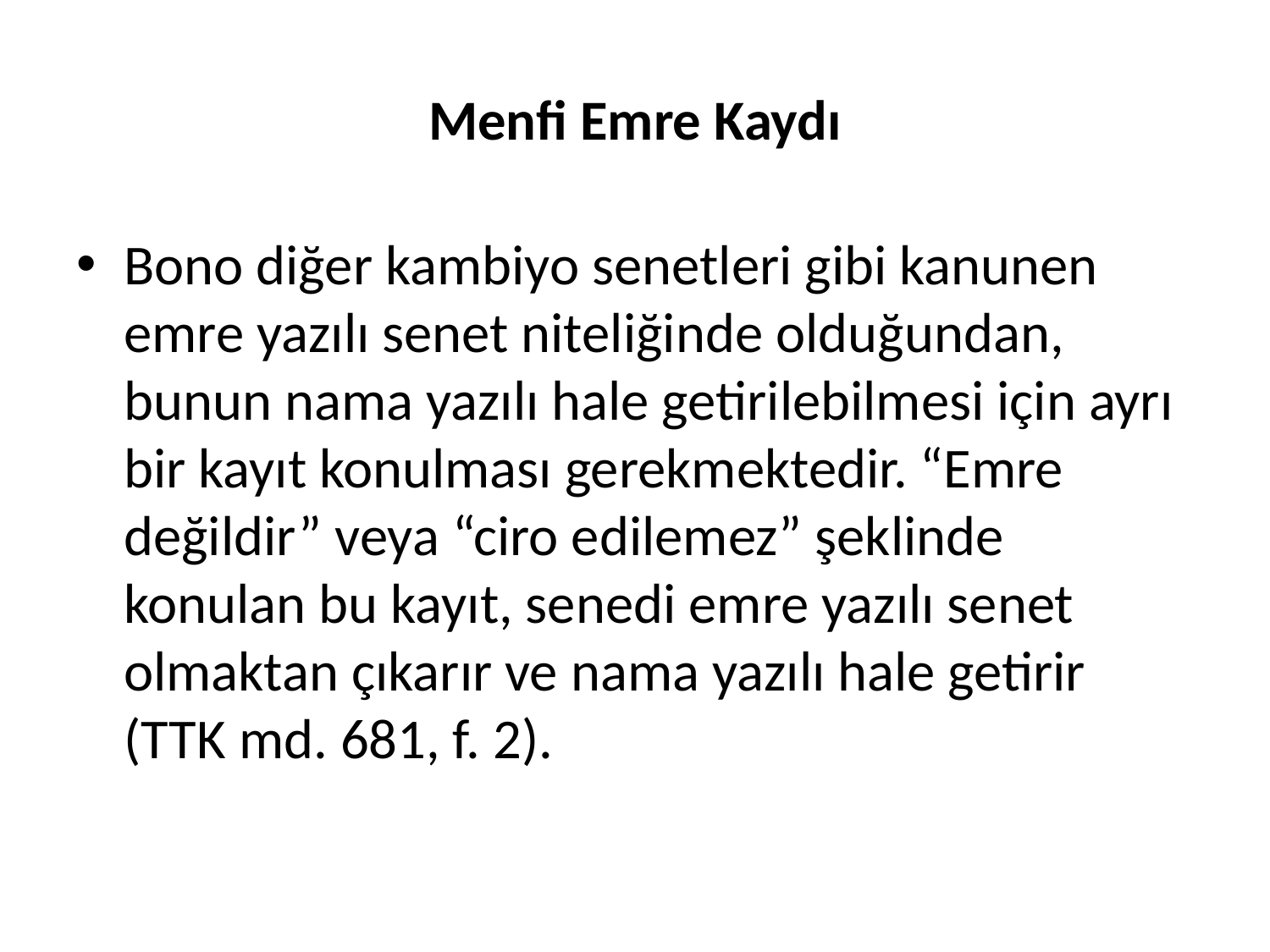

# Menfi Emre Kaydı
Bono diğer kambiyo senetleri gibi kanunen emre yazılı senet niteliğinde olduğundan, bunun nama yazılı hale getirilebilmesi için ayrı bir kayıt konulması gerekmektedir. “Emre değildir” veya “ciro edilemez” şeklinde konulan bu kayıt, senedi emre yazılı senet olmaktan çıkarır ve nama yazılı hale getirir (TTK md. 681, f. 2).